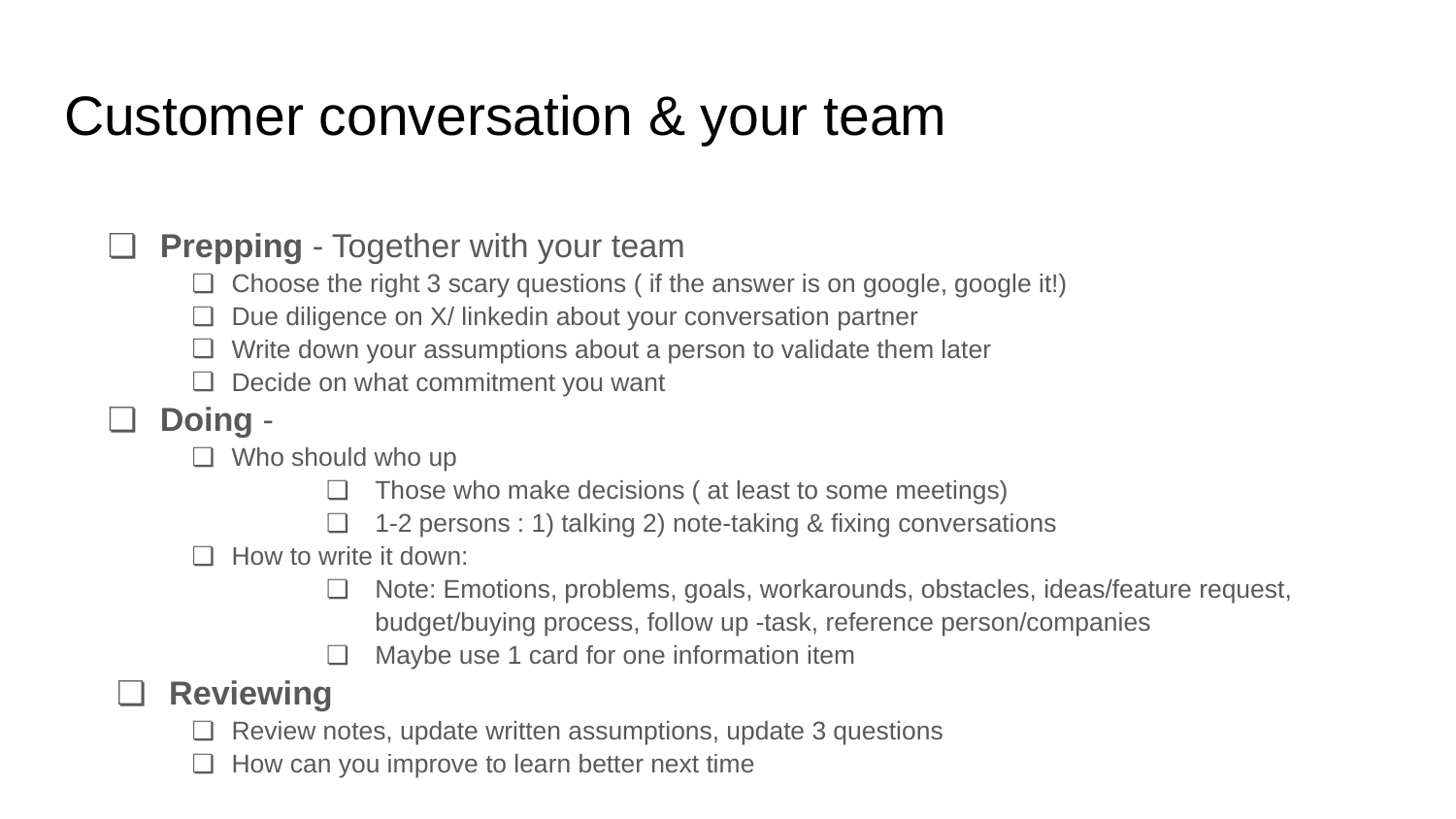

# Customer conversation & your team
Prepping - Together with your team
Choose the right 3 scary questions ( if the answer is on google, google it!)
Due diligence on X/ linkedin about your conversation partner
Write down your assumptions about a person to validate them later
Decide on what commitment you want
Doing -
Who should who up
Those who make decisions ( at least to some meetings)
1-2 persons : 1) talking 2) note-taking & fixing conversations
How to write it down:
Note: Emotions, problems, goals, workarounds, obstacles, ideas/feature request, budget/buying process, follow up -task, reference person/companies
Maybe use 1 card for one information item
Reviewing
Review notes, update written assumptions, update 3 questions
How can you improve to learn better next time